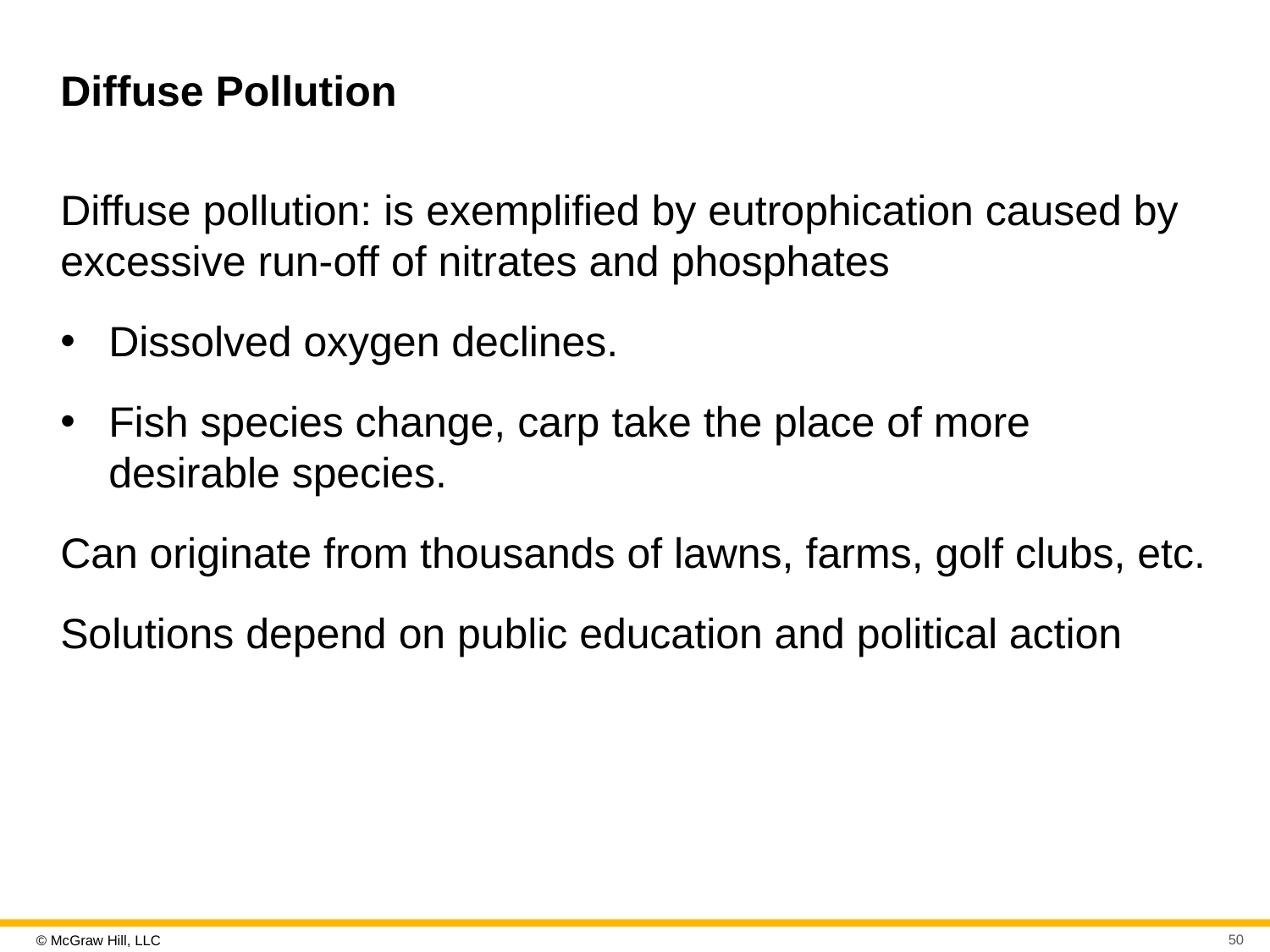

# Diffuse Pollution
Diffuse pollution: is exemplified by eutrophication caused by excessive run-off of nitrates and phosphates
Dissolved oxygen declines.
Fish species change, carp take the place of more desirable species.
Can originate from thousands of lawns, farms, golf clubs, etc.
Solutions depend on public education and political action
50